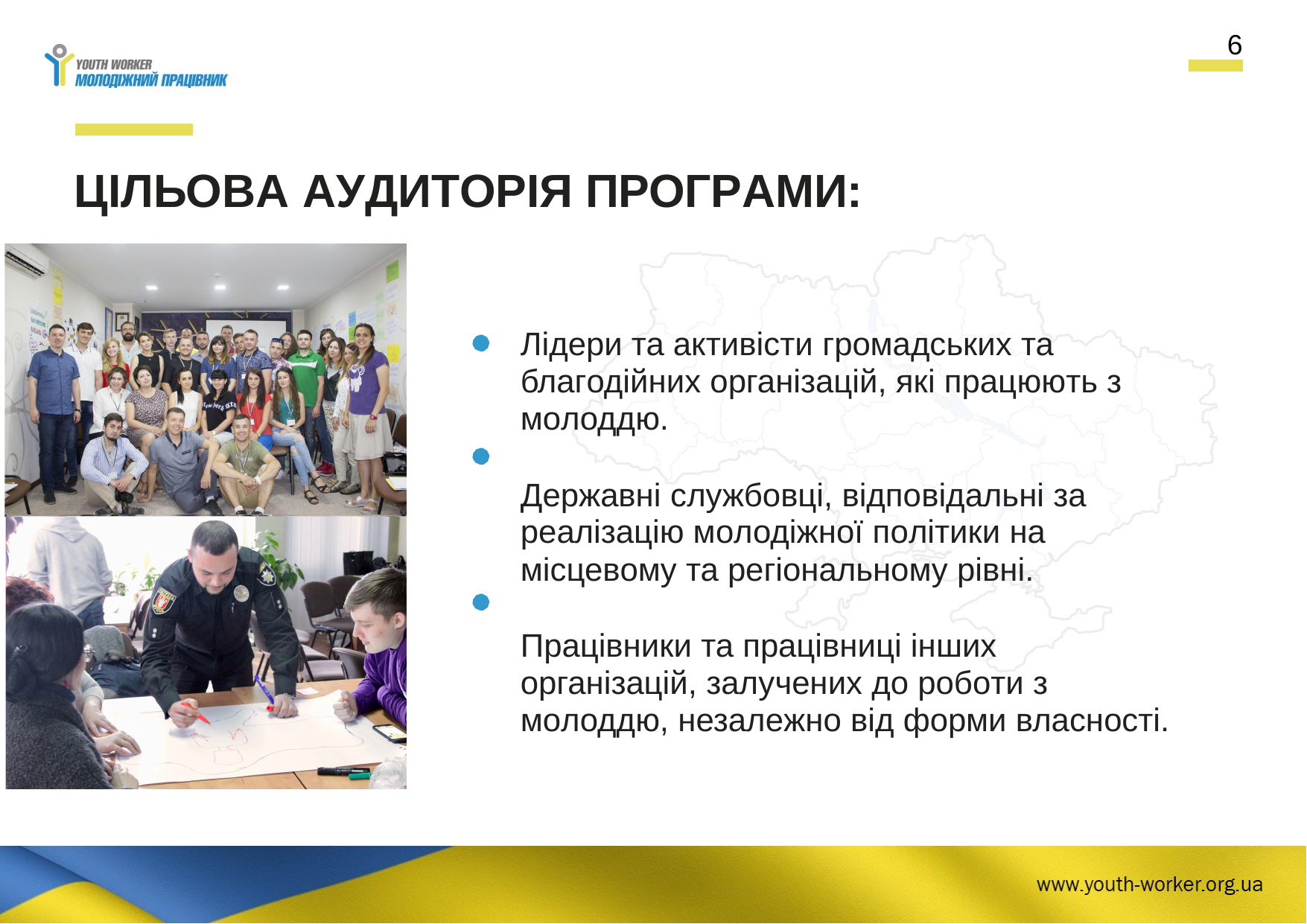

6
# ЦІЛЬОВА АУДИТОРІЯ ПРОГРАМИ:

Лідери та активісти громадських та благодійних організацій, які працюють з молоддю.

Державні службовці, відповідальні за реалізацію молодіжної політики на місцевому та регіональному рівні.

Працівники та працівниці інших організацій, залучених до роботи з молоддю, незалежно від форми власності.